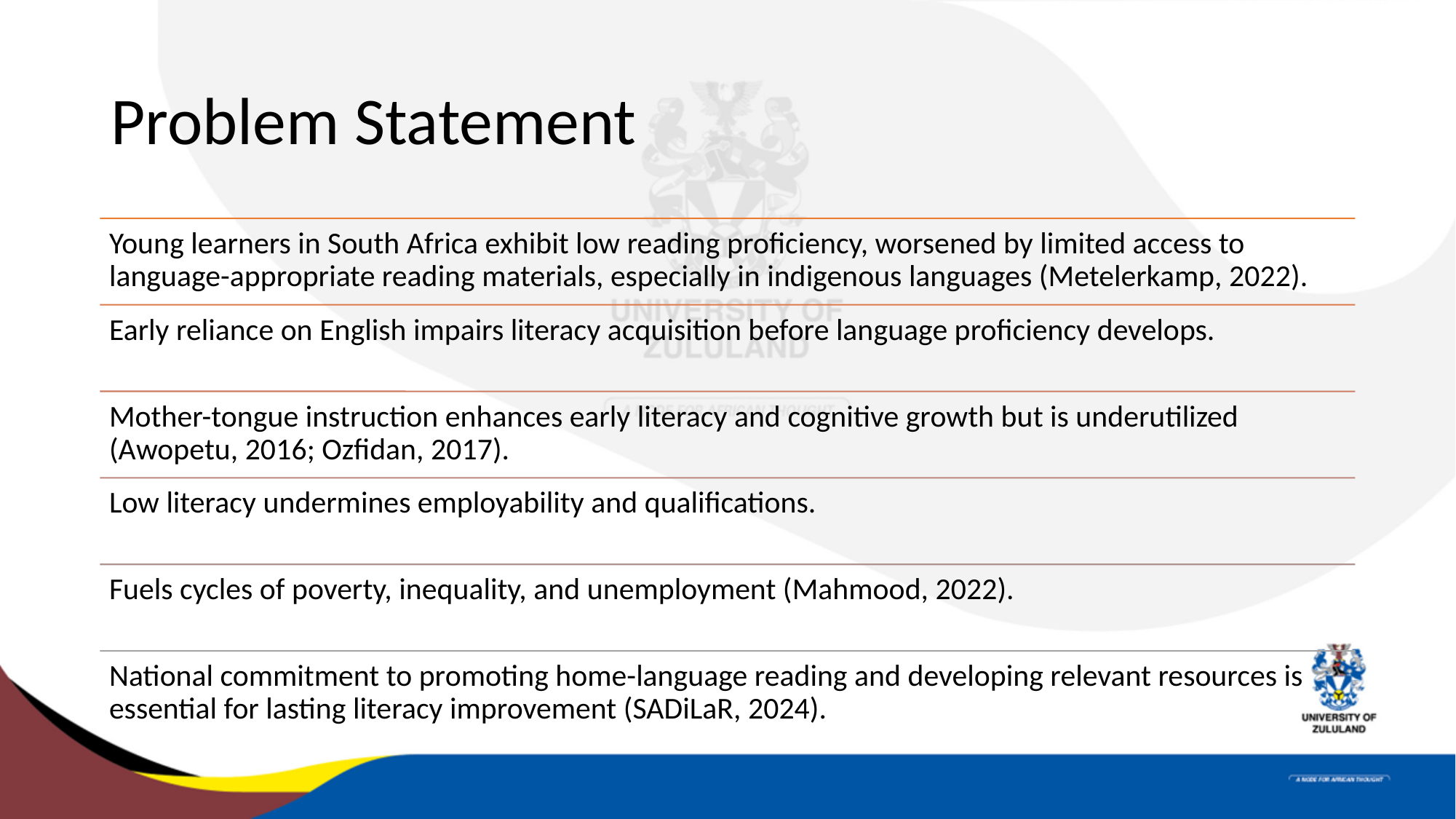

# Problem Statement
Young learners in South Africa exhibit low reading proficiency, worsened by limited access to language-appropriate reading materials, especially in indigenous languages (Metelerkamp, 2022).
Early reliance on English impairs literacy acquisition before language proficiency develops.
Mother-tongue instruction enhances early literacy and cognitive growth but is underutilized (Awopetu, 2016; Ozfidan, 2017).
Low literacy undermines employability and qualifications.
Fuels cycles of poverty, inequality, and unemployment (Mahmood, 2022).
National commitment to promoting home-language reading and developing relevant resources is essential for lasting literacy improvement (SADiLaR, 2024).